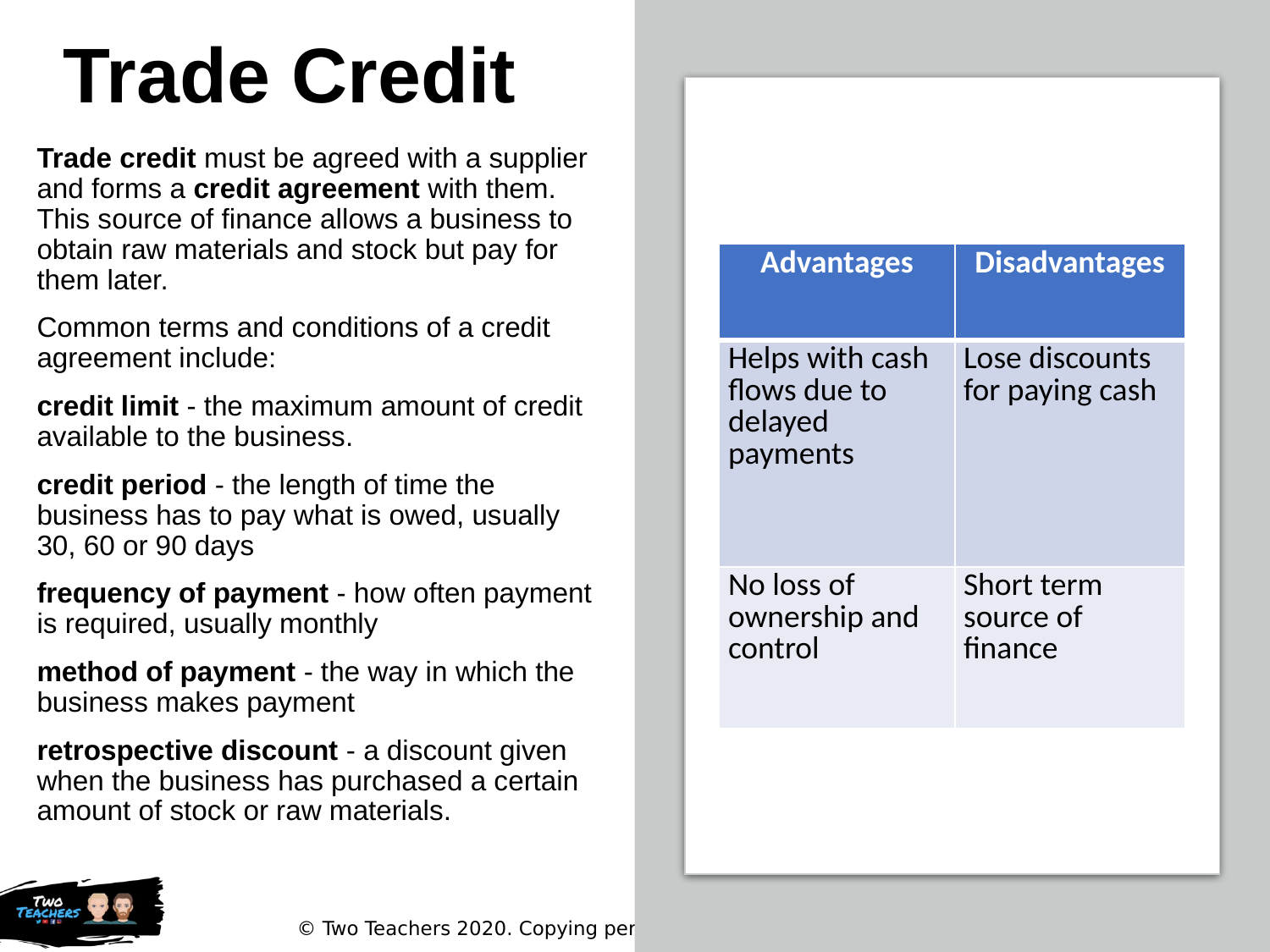

# Trade Credit

Trade credit must be agreed with a supplier and forms a credit agreement with them. This source of finance allows a business to obtain raw materials and stock but pay for them later.
Common terms and conditions of a credit agreement include:
credit limit - the maximum amount of credit available to the business.
credit period - the length of time the business has to pay what is owed, usually 30, 60 or 90 days
frequency of payment - how often payment is required, usually monthly
method of payment - the way in which the business makes payment
retrospective discount - a discount given when the business has purchased a certain amount of stock or raw materials.
| Advantages | Disadvantages |
| --- | --- |
| Helps with cash flows due to delayed payments | Lose discounts for paying cash |
| No loss of ownership and control | Short term source of finance |